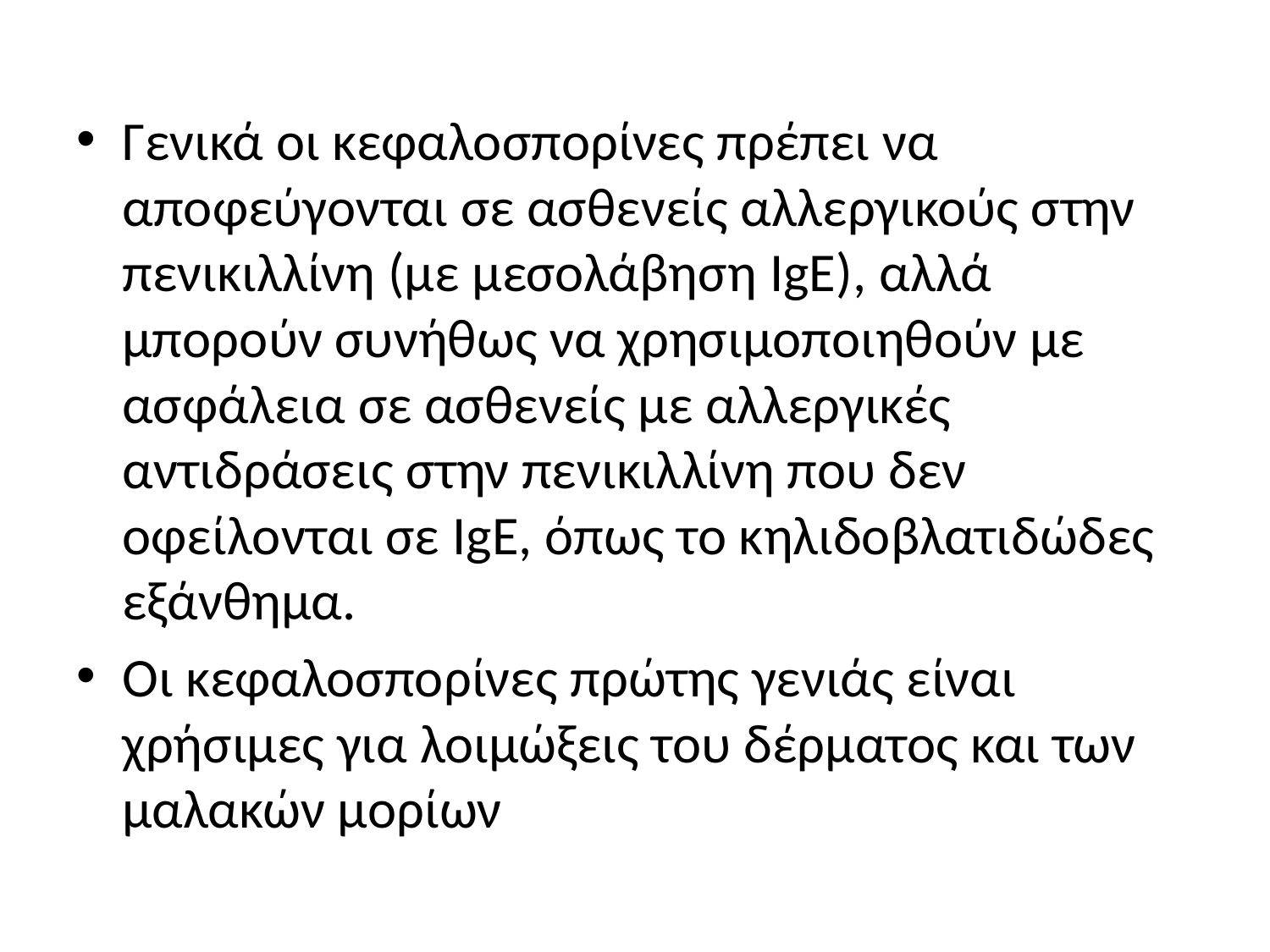

Γενικά οι κεφαλοσπορίνες πρέπει να αποφεύγονται σε ασθενείς αλλεργικούς στην πενικιλλίνη (με μεσολάβηση IgE), αλλά μπορούν συνήθως να χρησιμοποιηθούν με ασφάλεια σε ασθενείς με αλλεργικές αντιδράσεις στην πενικιλλίνη που δεν οφείλονται σε IgE, όπως το κηλιδοβλατιδώδες εξάνθημα.
Οι κεφαλοσπορίνες πρώτης γενιάς είναι χρήσιμες για λοιμώξεις του δέρματος και των μαλακών μορίων